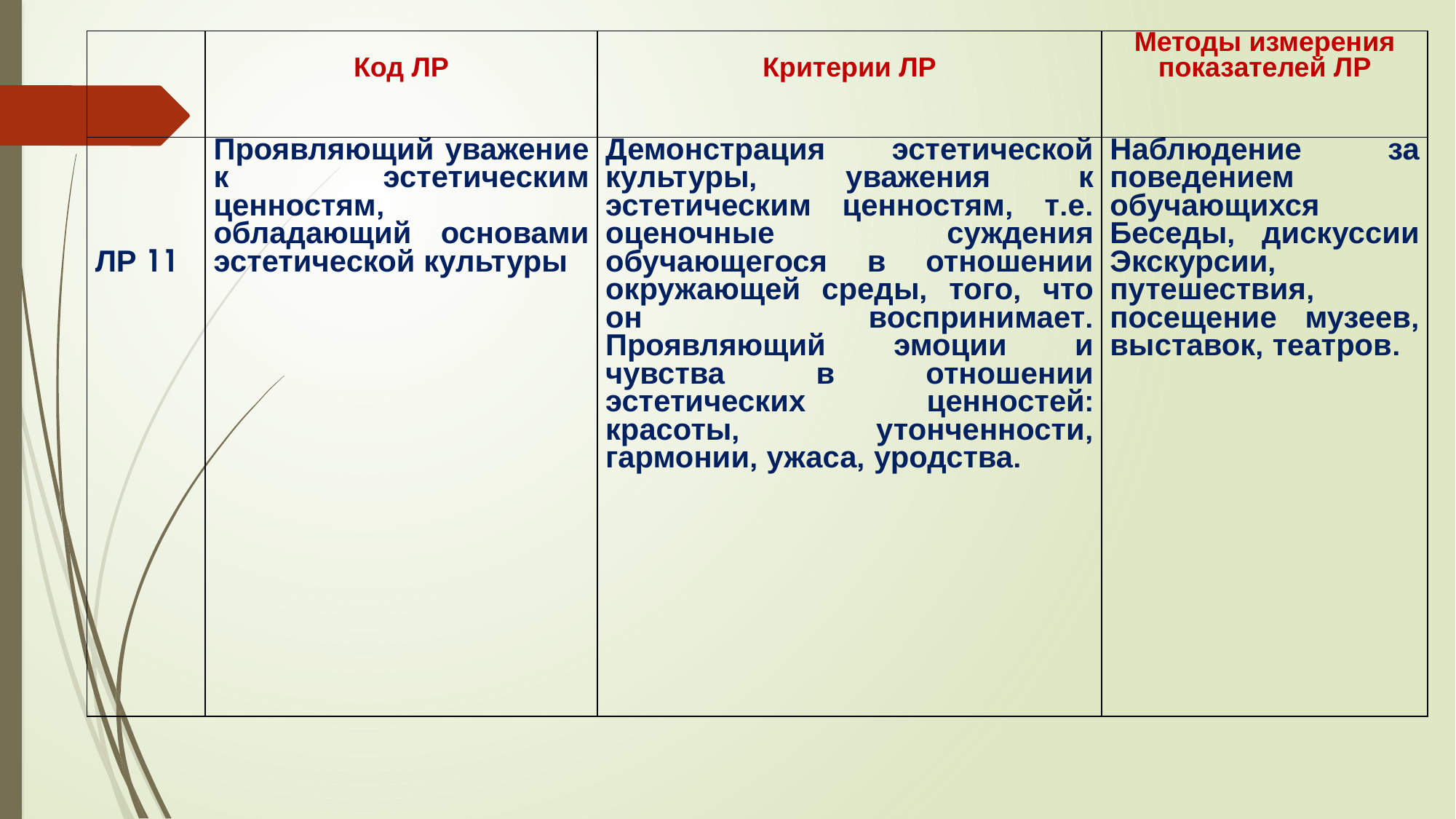

|  | Код ЛР | Критерии ЛР | Методы измерения показателей ЛР |
| --- | --- | --- | --- |
| ЛР 11 | Проявляющий уважение к эстетическим ценностям, обладающий основами эстетической культуры | Демонстрация эстетической культуры, уважения к эстетическим ценностям, т.е. оценочные суждения обучающегося в отношении окружающей среды, того, что он воспринимает. Проявляющий эмоции и чувства в отношении эстетических ценностей: красоты, утонченности, гармонии, ужаса, уродства. | Наблюдение за поведением обучающихся Беседы, дискуссии Экскурсии, путешествия, посещение музеев, выставок, театров. |